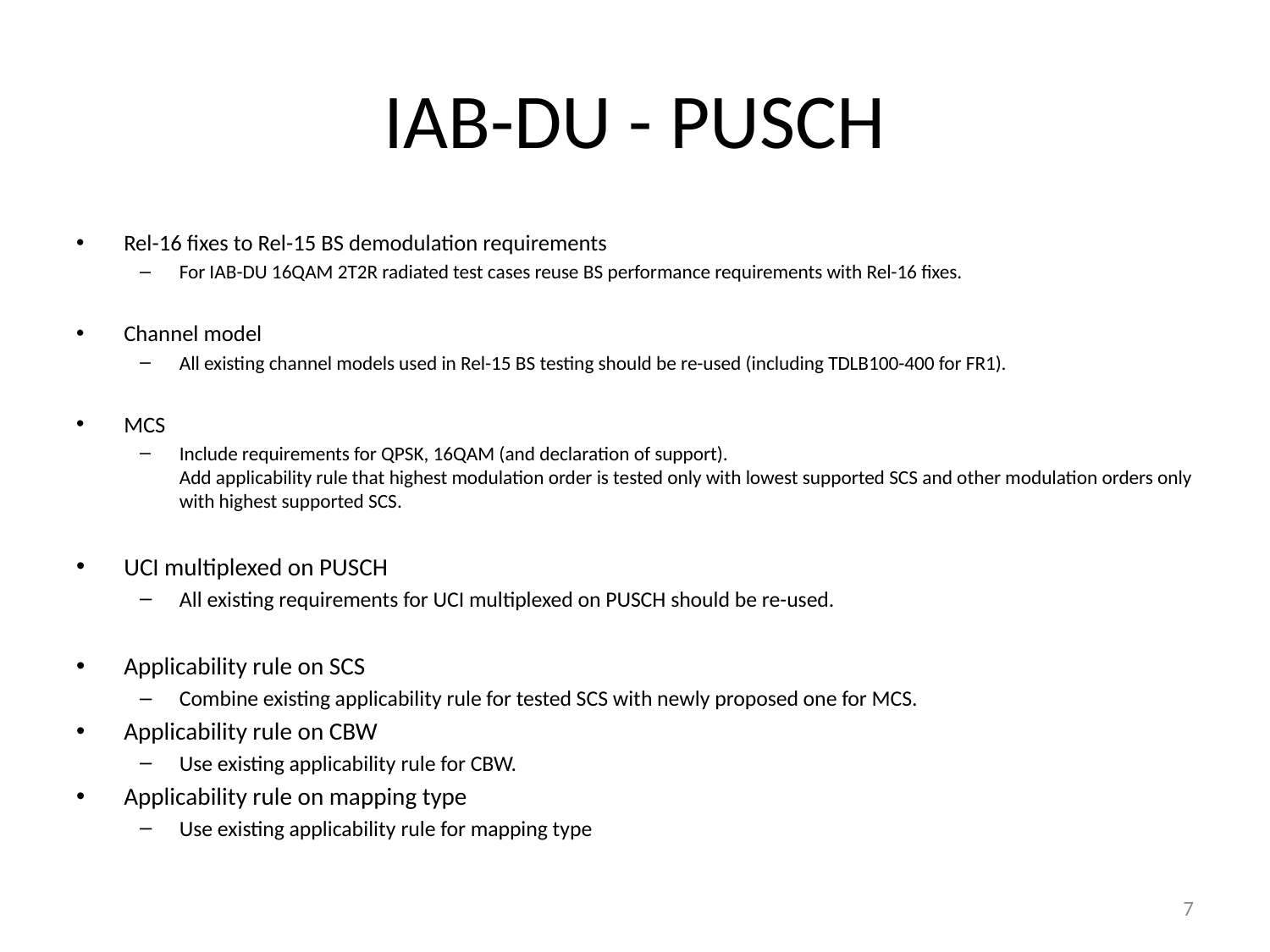

# IAB-DU - PUSCH
Rel-16 fixes to Rel-15 BS demodulation requirements
For IAB-DU 16QAM 2T2R radiated test cases reuse BS performance requirements with Rel-16 fixes.

Channel model
All existing channel models used in Rel-15 BS testing should be re-used (including TDLB100-400 for FR1).

MCS
Include requirements for QPSK, 16QAM (and declaration of support).
Add applicability rule that highest modulation order is tested only with lowest supported SCS and other modulation orders only with highest supported SCS.

UCI multiplexed on PUSCH
All existing requirements for UCI multiplexed on PUSCH should be re-used.

Applicability rule on SCS
Combine existing applicability rule for tested SCS with newly proposed one for MCS.
Applicability rule on CBW
Use existing applicability rule for CBW.
Applicability rule on mapping type
Use existing applicability rule for mapping type
7